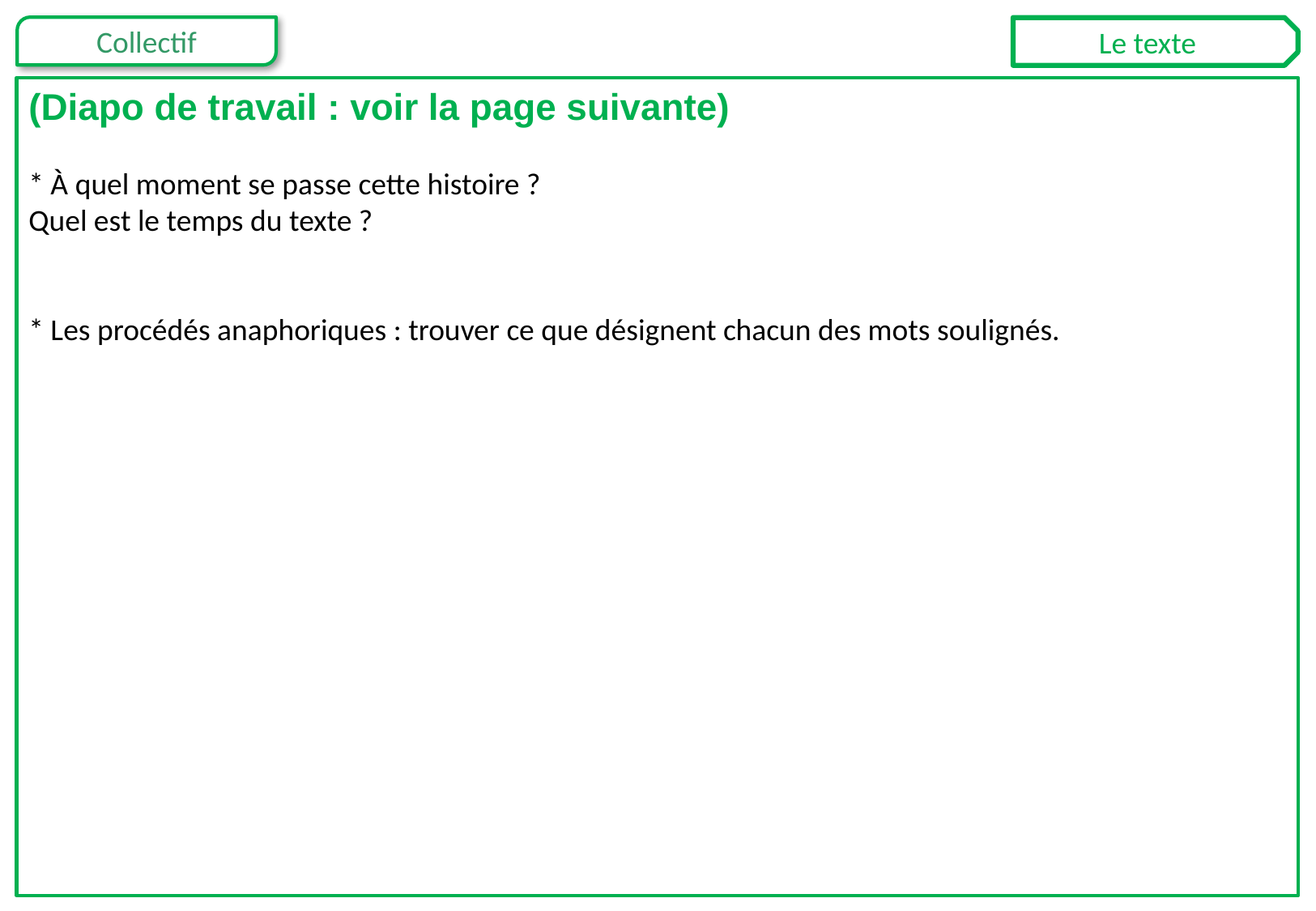

Le texte
(Diapo de travail : voir la page suivante)

* À quel moment se passe cette histoire ?
Quel est le temps du texte ?

* Les procédés anaphoriques : trouver ce que désignent chacun des mots soulignés.